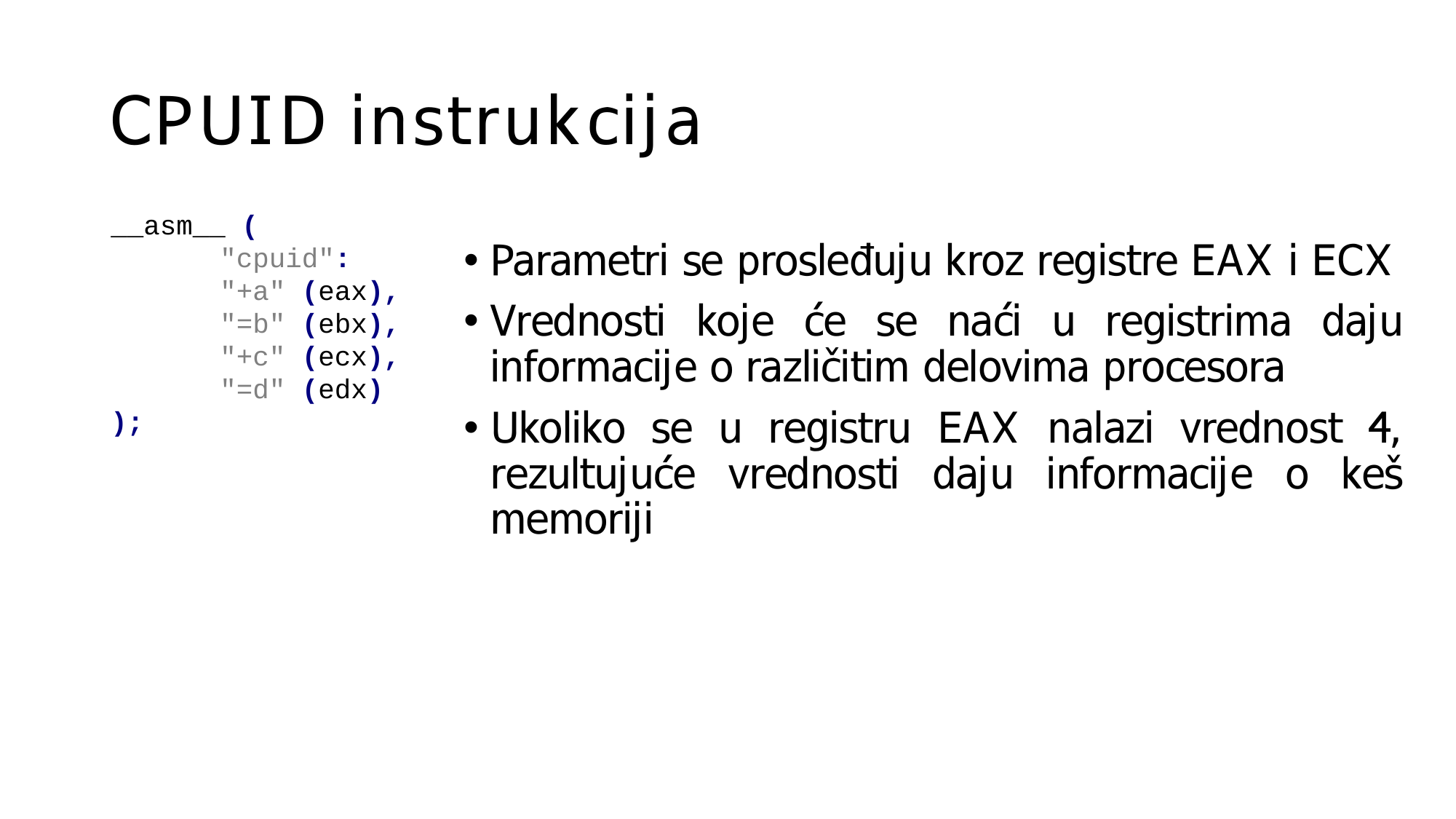

# CPUID instrukcija
__asm__ (
	"cpuid":
	"+a" (eax),
	"=b" (ebx),
	"+c" (ecx),
	"=d" (edx)
);
Parametri se prosleđuju kroz registre EAX i ECX
Vrednosti koje će se naći u registrima daju informacije o različitim delovima procesora
Ukoliko se u registru EAX nalazi vrednost 4, rezultujuće vrednosti daju informacije o keš memoriji